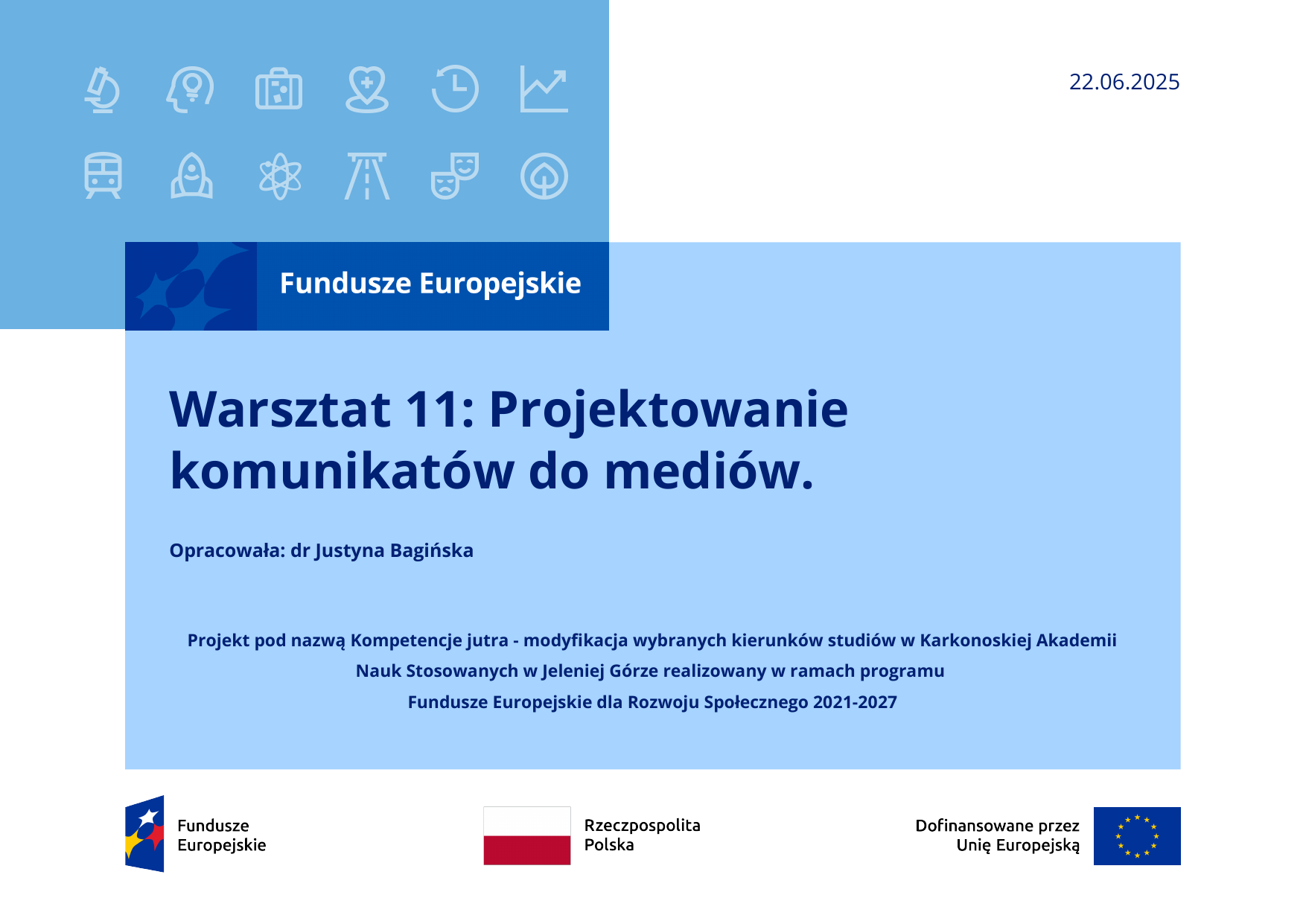

22.06.2025
# Warsztat 11: Projektowanie komunikatów do mediów. Opracowała: dr Justyna Bagińska

Projekt pod nazwą Kompetencje jutra - modyfikacja wybranych kierunków studiów w Karkonoskiej Akademii Nauk Stosowanych w Jeleniej Górze realizowany w ramach programu
Fundusze Europejskie dla Rozwoju Społecznego 2021-2027